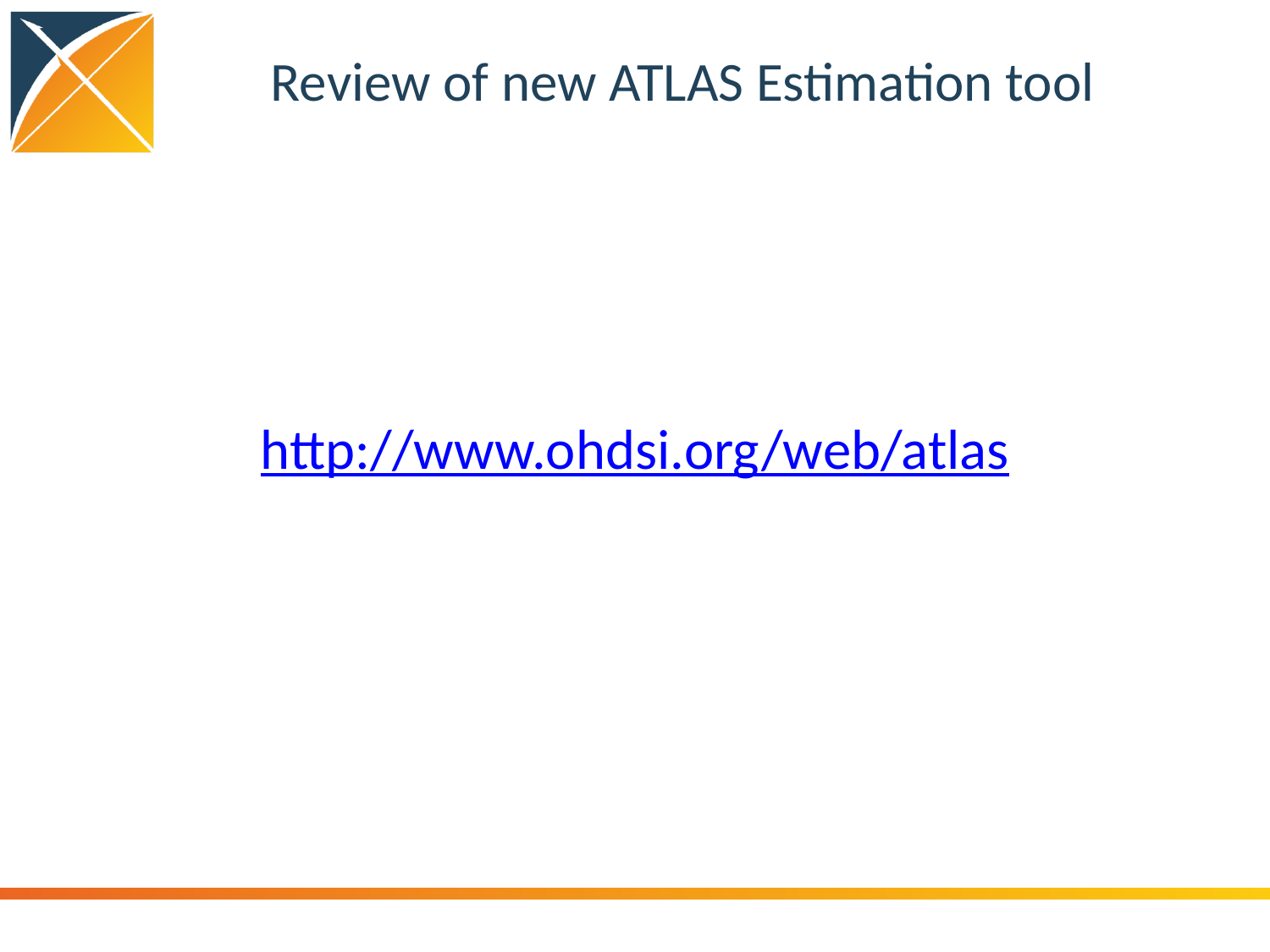

# Review of new ATLAS Estimation tool

http://www.ohdsi.org/web/atlas